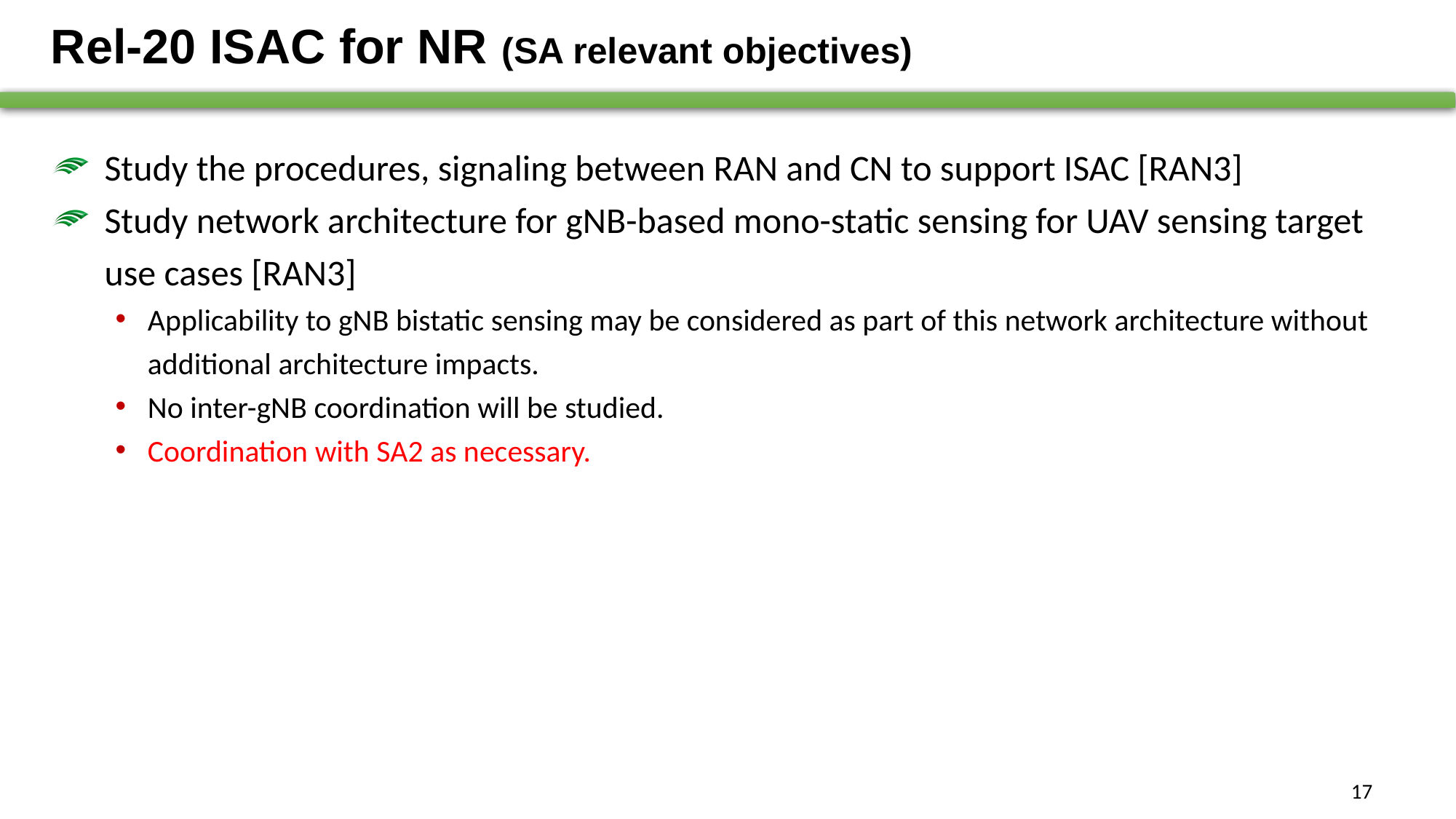

# Rel-20 ISAC for NR (SA relevant objectives)
Study the procedures, signaling between RAN and CN to support ISAC [RAN3]
Study network architecture for gNB-based mono-static sensing for UAV sensing target use cases [RAN3]
Applicability to gNB bistatic sensing may be considered as part of this network architecture without additional architecture impacts.
No inter-gNB coordination will be studied.
Coordination with SA2 as necessary.